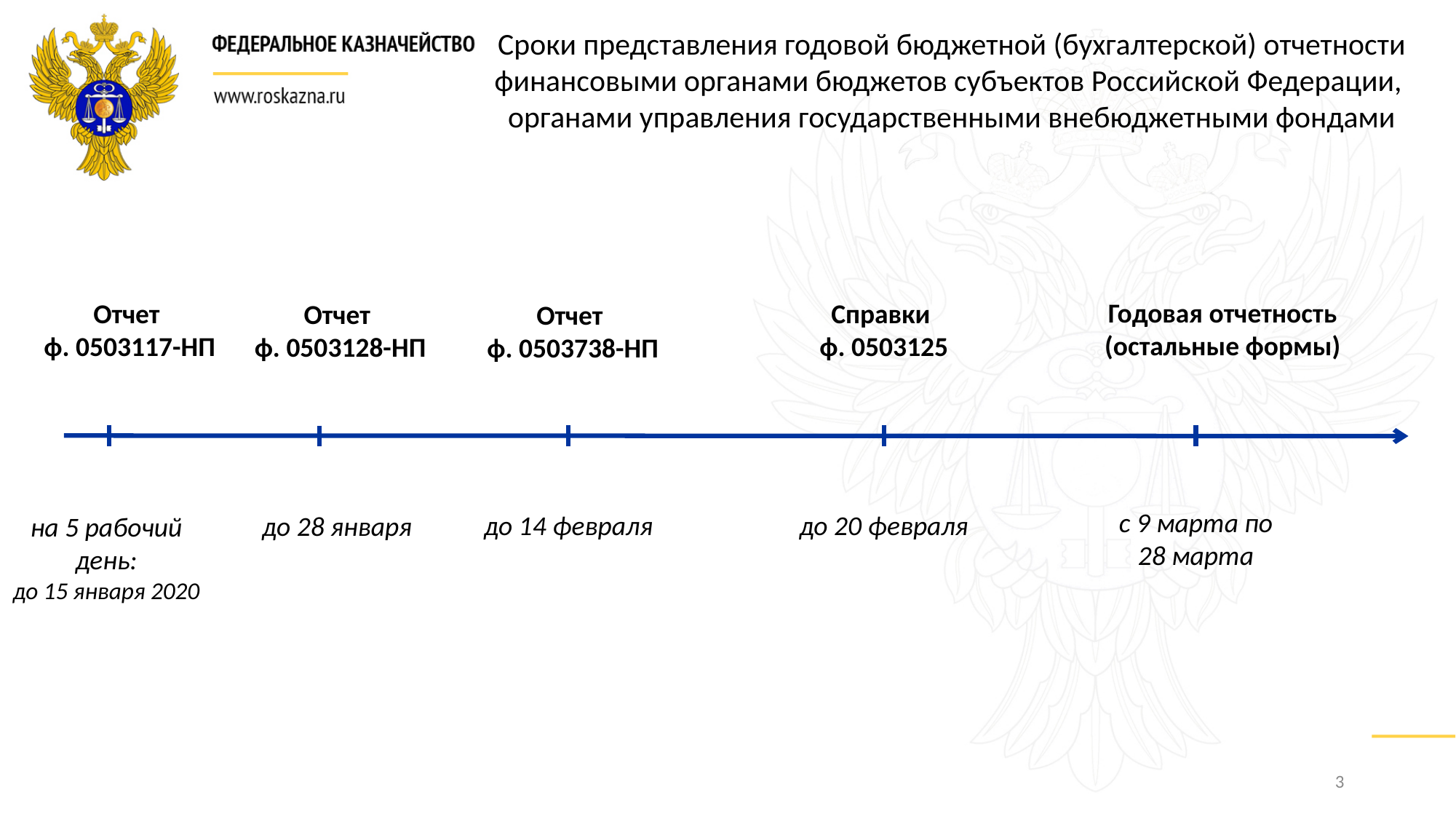

Сроки представления годовой бюджетной (бухгалтерской) отчетности финансовыми органами бюджетов субъектов Российской Федерации,
органами управления государственными внебюджетными фондами
Годовая отчетность (остальные формы)
Отчет
 ф. 0503117-НП
Справки
ф. 0503125
Отчет
 ф. 0503128-НП
Отчет
 ф. 0503738-НП
с 9 марта по 28 марта
до 14 февраля
до 20 февраля
до 28 января
на 5 рабочий день:
до 15 января 2020
3